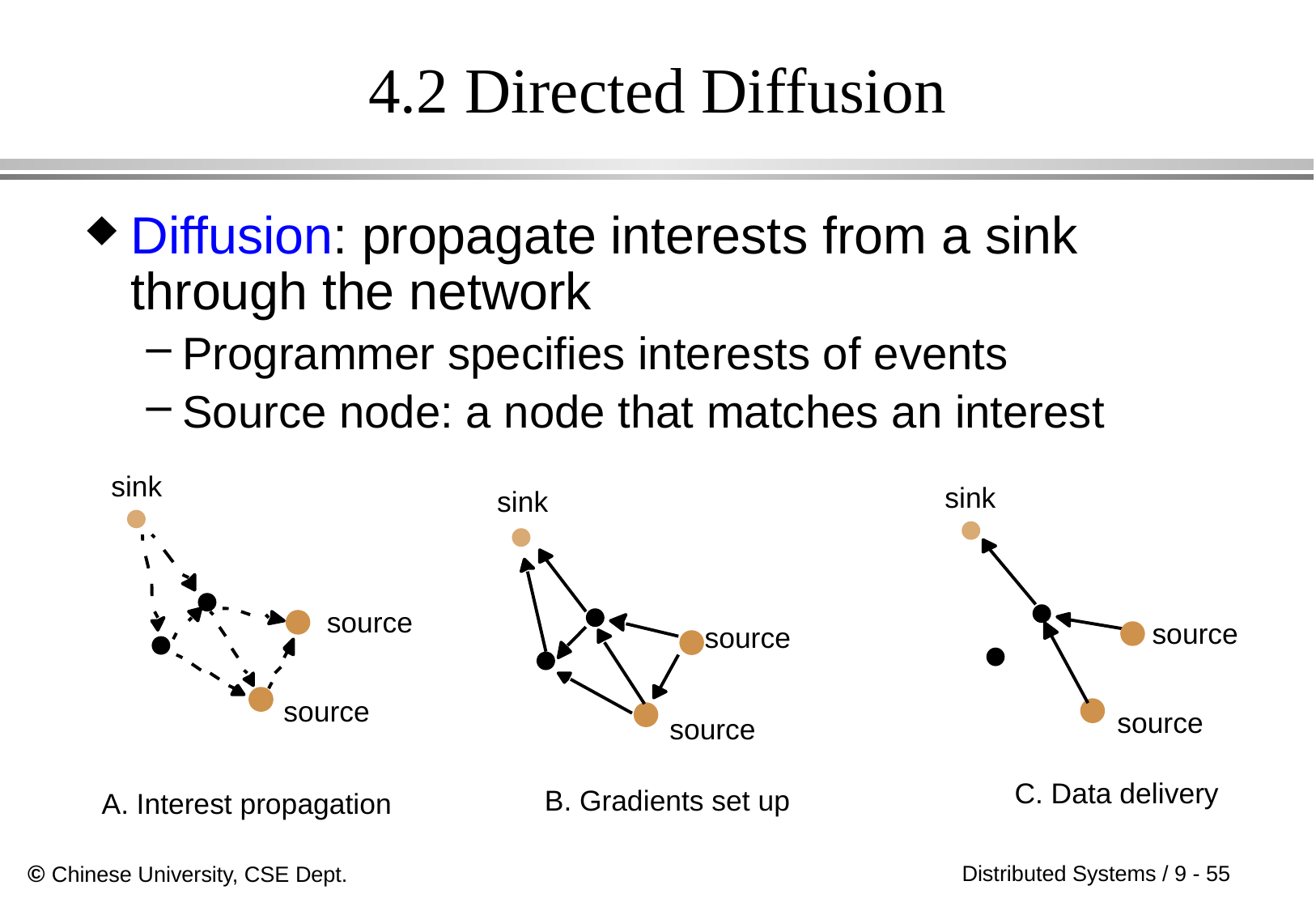

# 4.2 Directed Diffusion
Diffusion: propagate interests from a sink through the network
Programmer specifies interests of events
Source node: a node that matches an interest
sink

source

source
A. Interest propagation
sink

source

source
C. Data delivery
sink

source

source
B. Gradients set up